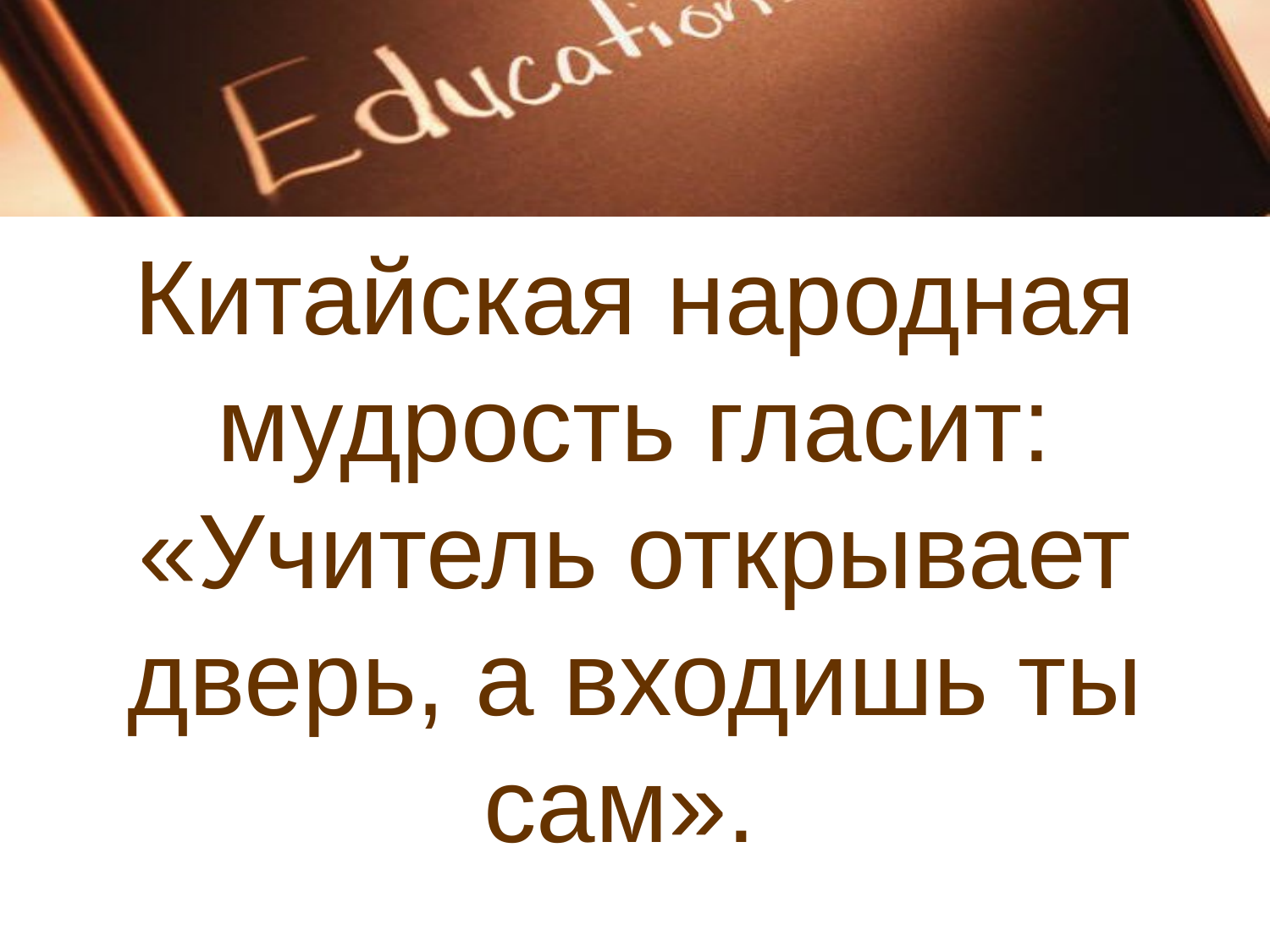

Китайская народная мудрость гласит: «Учитель открывает дверь, а входишь ты сам».